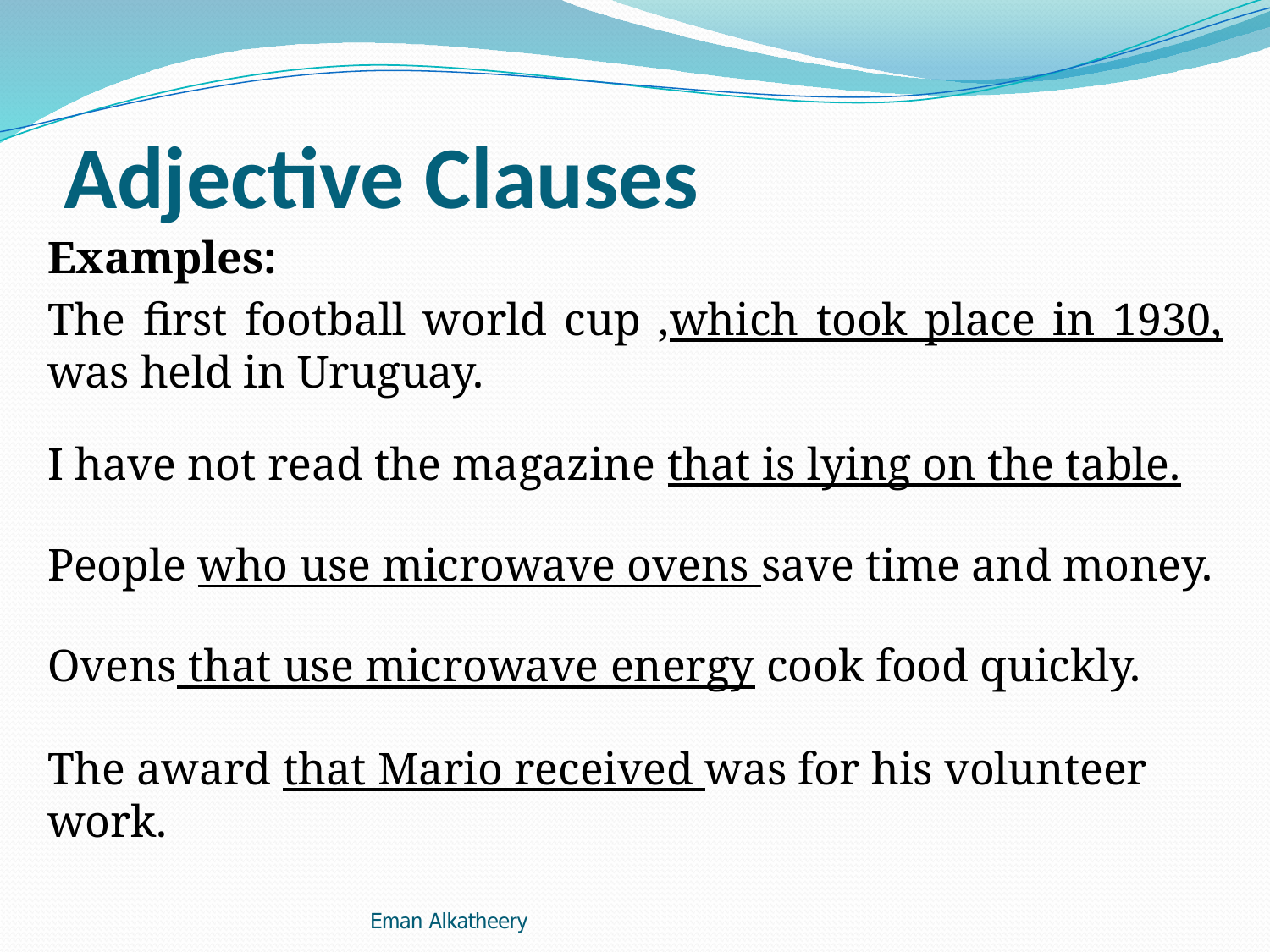

# Adjective Clauses
Examples:
The first football world cup ,which took place in 1930, was held in Uruguay.

I have not read the magazine that is lying on the table.

People who use microwave ovens save time and money.

Ovens that use microwave energy cook food quickly.

The award that Mario received was for his volunteer work.
Eman Alkatheery